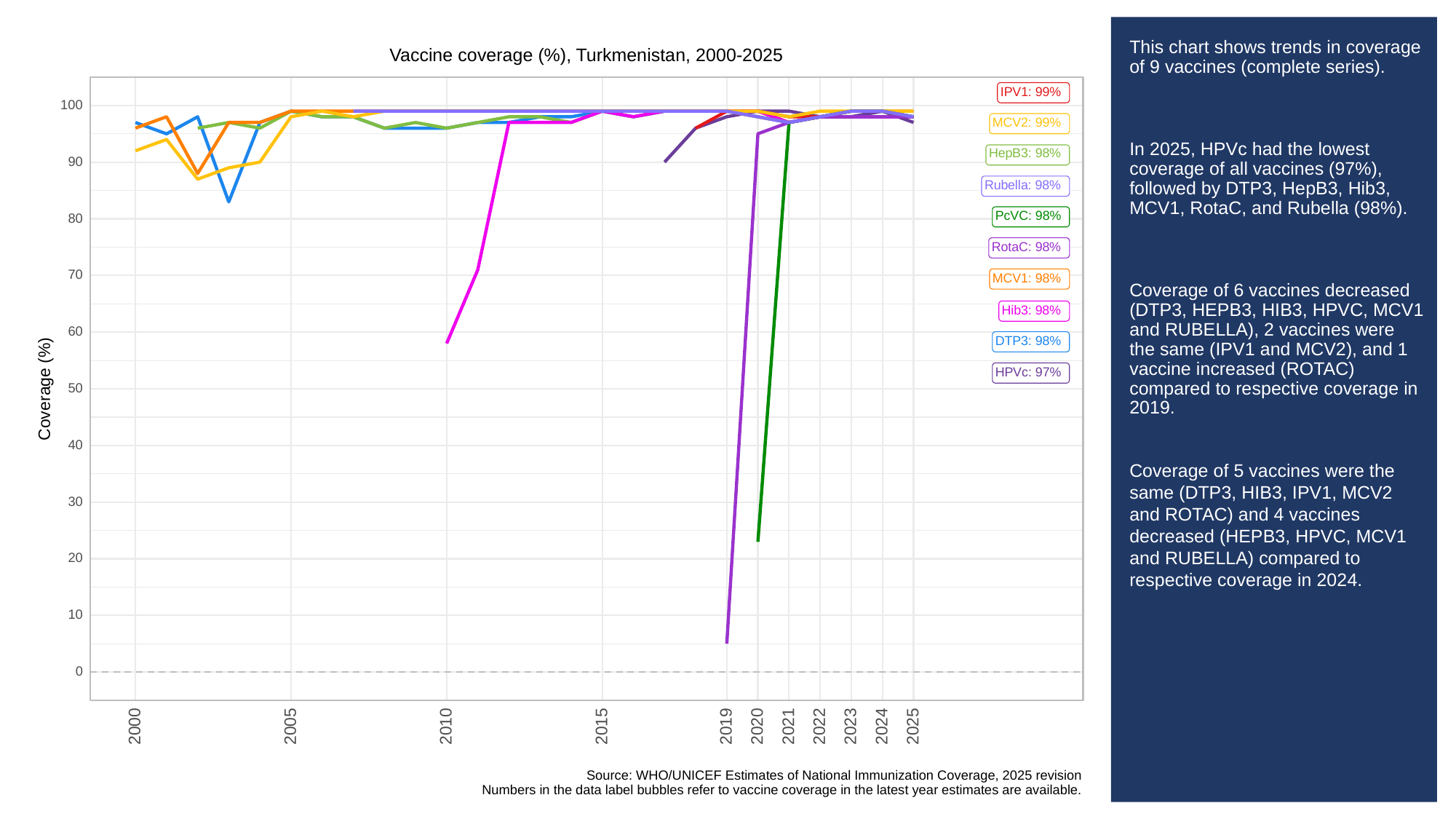

# This chart shows trends in coverage of 9 vaccines (complete series).

In 2025, HPVc had the lowest coverage of all vaccines (97%), followed by DTP3, HepB3, Hib3, MCV1, RotaC, and Rubella (98%).

Coverage of 6 vaccines decreased (DTP3, HEPB3, HIB3, HPVC, MCV1 and RUBELLA), 2 vaccines were the same (IPV1 and MCV2), and 1 vaccine increased (ROTAC) compared to respective coverage in 2019.

Coverage of 5 vaccines were the same (DTP3, HIB3, IPV1, MCV2 and ROTAC) and 4 vaccines decreased (HEPB3, HPVC, MCV1 and RUBELLA) compared to respective coverage in 2024.

Vaccine coverage (%), Turkmenistan, 2000-2025

IPV1: 99%

100

MCV2: 99%

HepB3: 98%
90

Rubella: 98%

PcVC: 98%
80

RotaC: 98%

70
MCV1: 98%

Hib3: 98%
60

DTP3: 98%

HPVc: 97%
Coverage (%)
50

40

30

20

10

0

2023
2000
2005
2010
2015
2019
2020
2021
2022
2024
2025
Source: WHO/UNICEF Estimates of National Immunization Coverage, 2025 revision
Numbers in the data label bubbles refer to vaccine coverage in the latest year estimates are available.